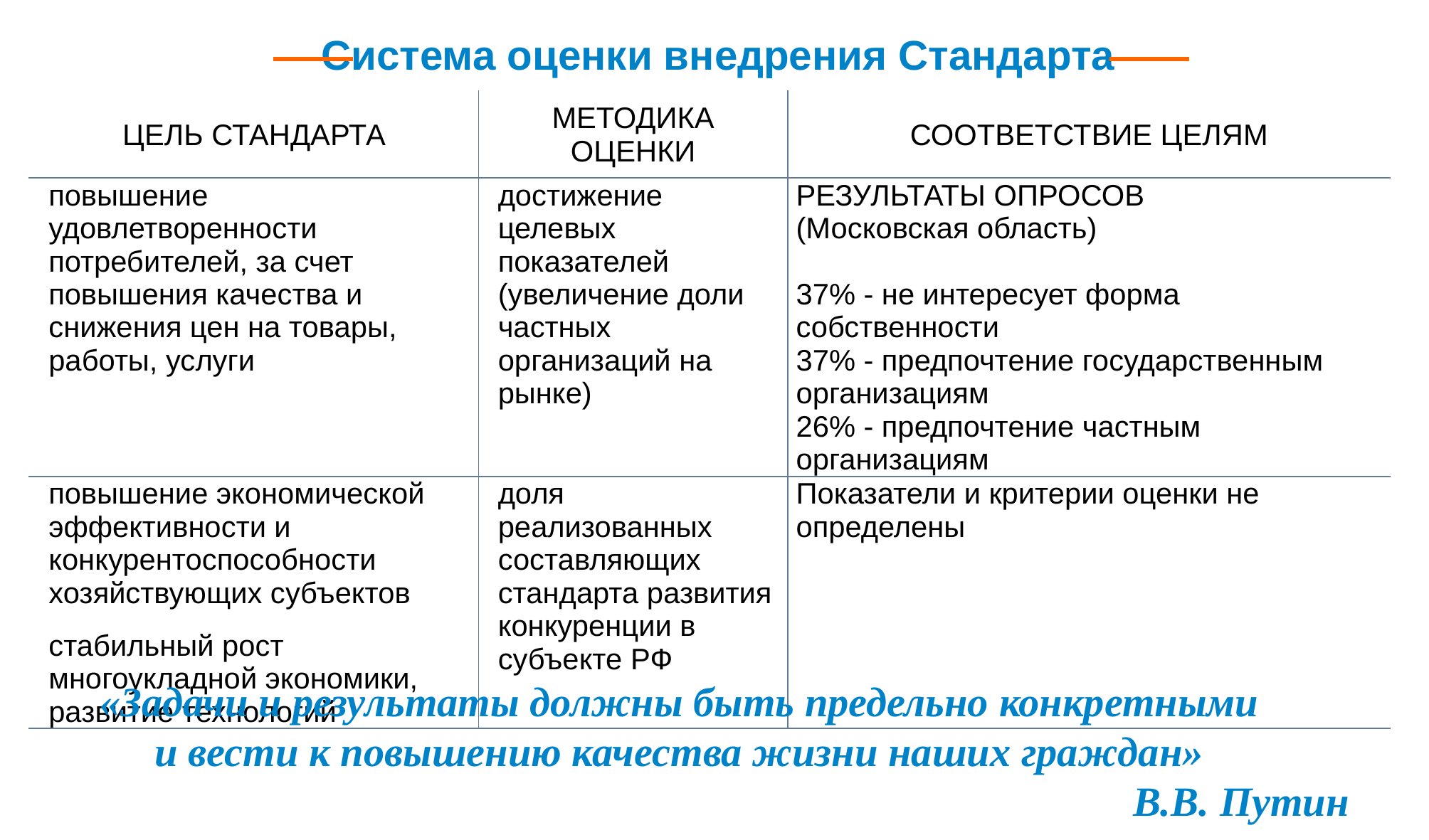

Система оценки внедрения Стандарта

| ЦЕЛЬ СТАНДАРТА | МЕТОДИКА ОЦЕНКИ | СООТВЕТСТВИЕ ЦЕЛЯМ |
| --- | --- | --- |
| повышение удовлетворенности потребителей, за счет повышения качества и снижения цен на товары, работы, услуги | достижение целевых показателей (увеличение доли частных организаций на рынке) | РЕЗУЛЬТАТЫ ОПРОСОВ (Московская область) 37% - не интересует форма собственности 37% - предпочтение государственным организациям 26% - предпочтение частным организациям |
| повышение экономической эффективности и конкурентоспособности хозяйствующих субъектов стабильный рост многоукладной экономики, развитие технологий | доля реализованных составляющих стандарта развития конкуренции в субъекте РФ | Показатели и критерии оценки не определены |
«Задачи и результаты должны быть предельно конкретными
и вести к повышению качества жизни наших граждан»
                                                                                                          В.В. Путин